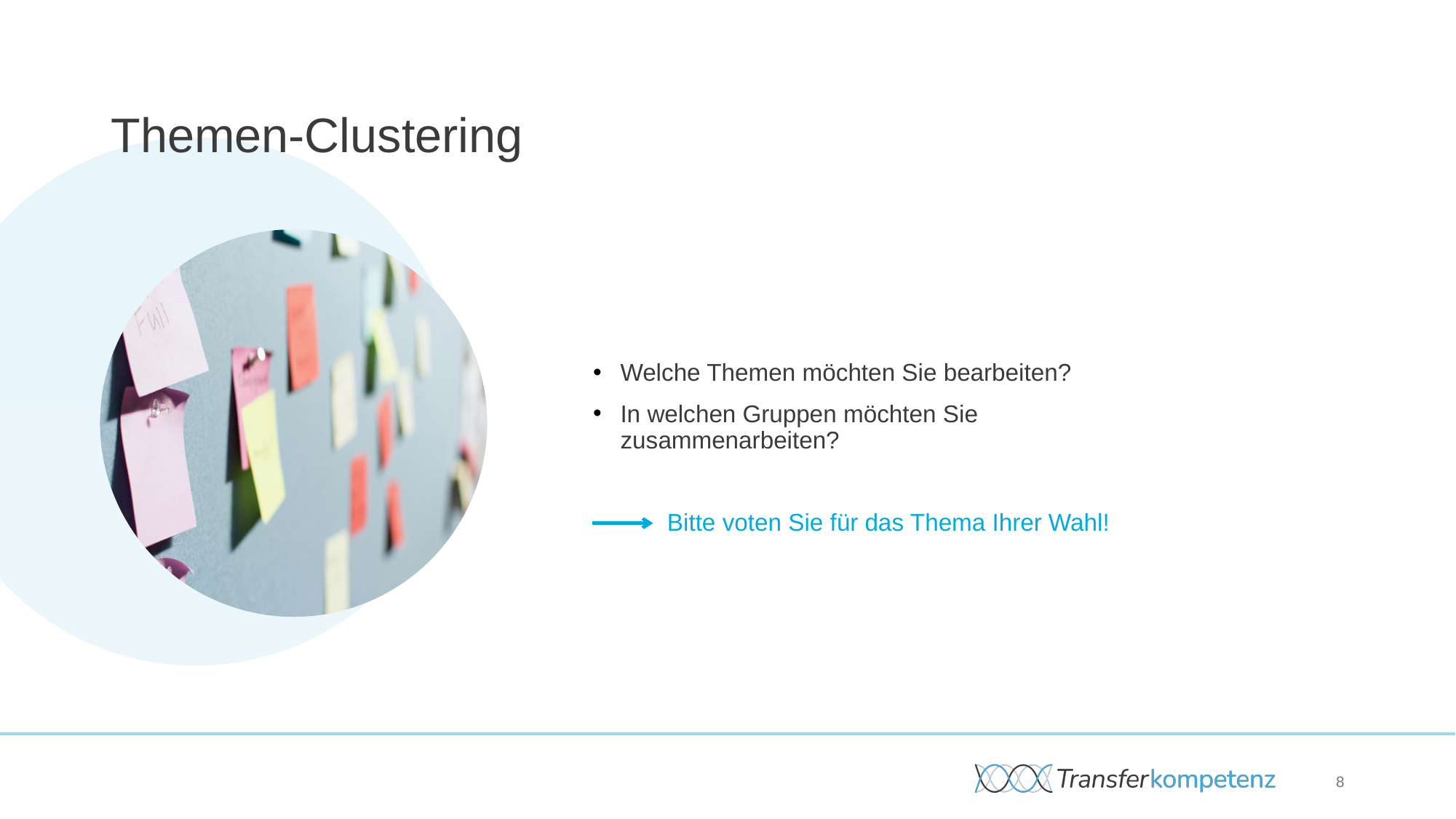

# Themen-Clustering  ​

Welche Themen möchten Sie bearbeiten?​
In welchen Gruppen möchten Sie zusammenarbeiten?​

           Bitte voten Sie für das Thema Ihrer Wahl!​
8